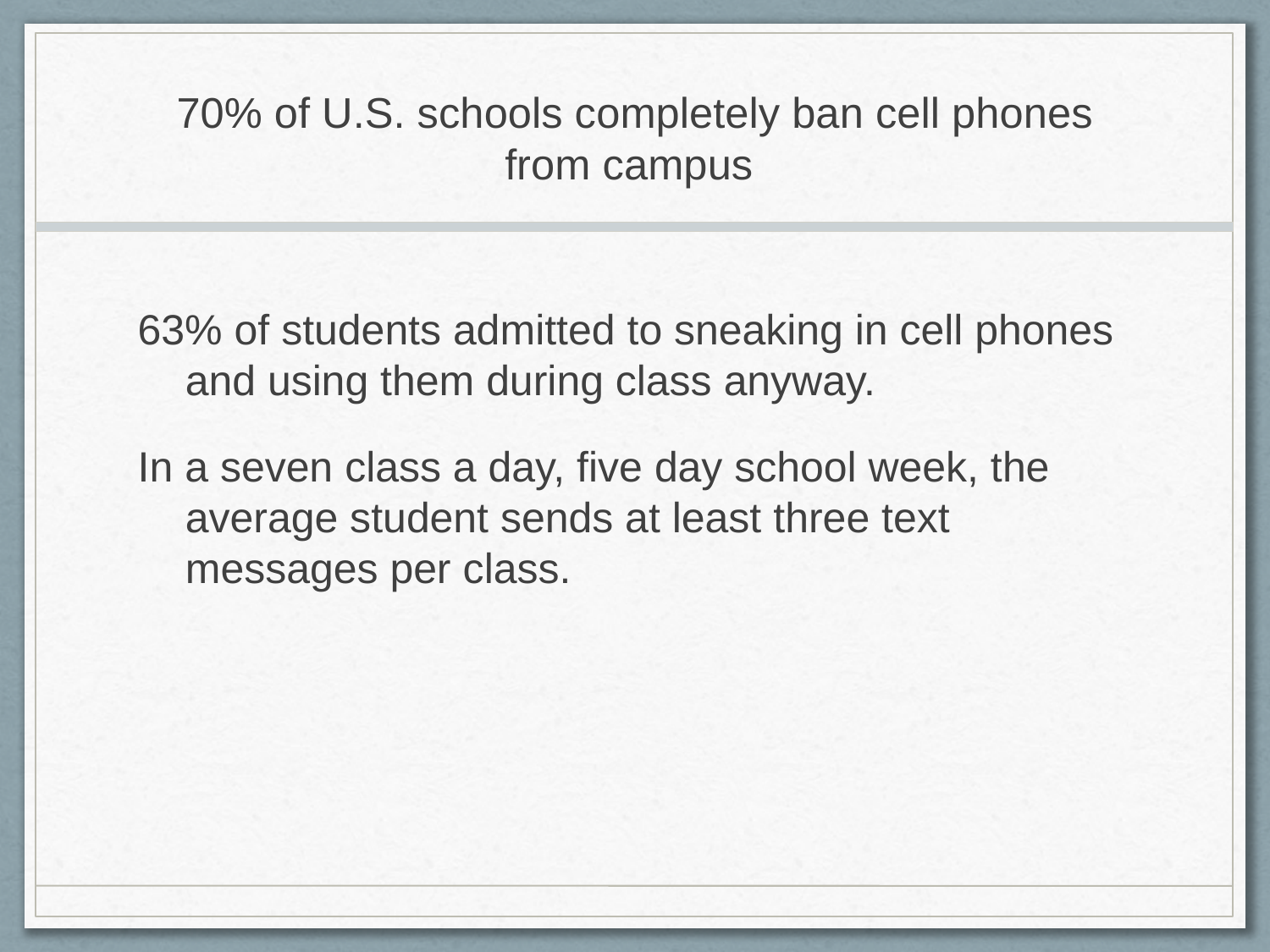

# 70% of U.S. schools completely ban cell phones from campus
63% of students admitted to sneaking in cell phones and using them during class anyway.
In a seven class a day, five day school week, the average student sends at least three text messages per class.